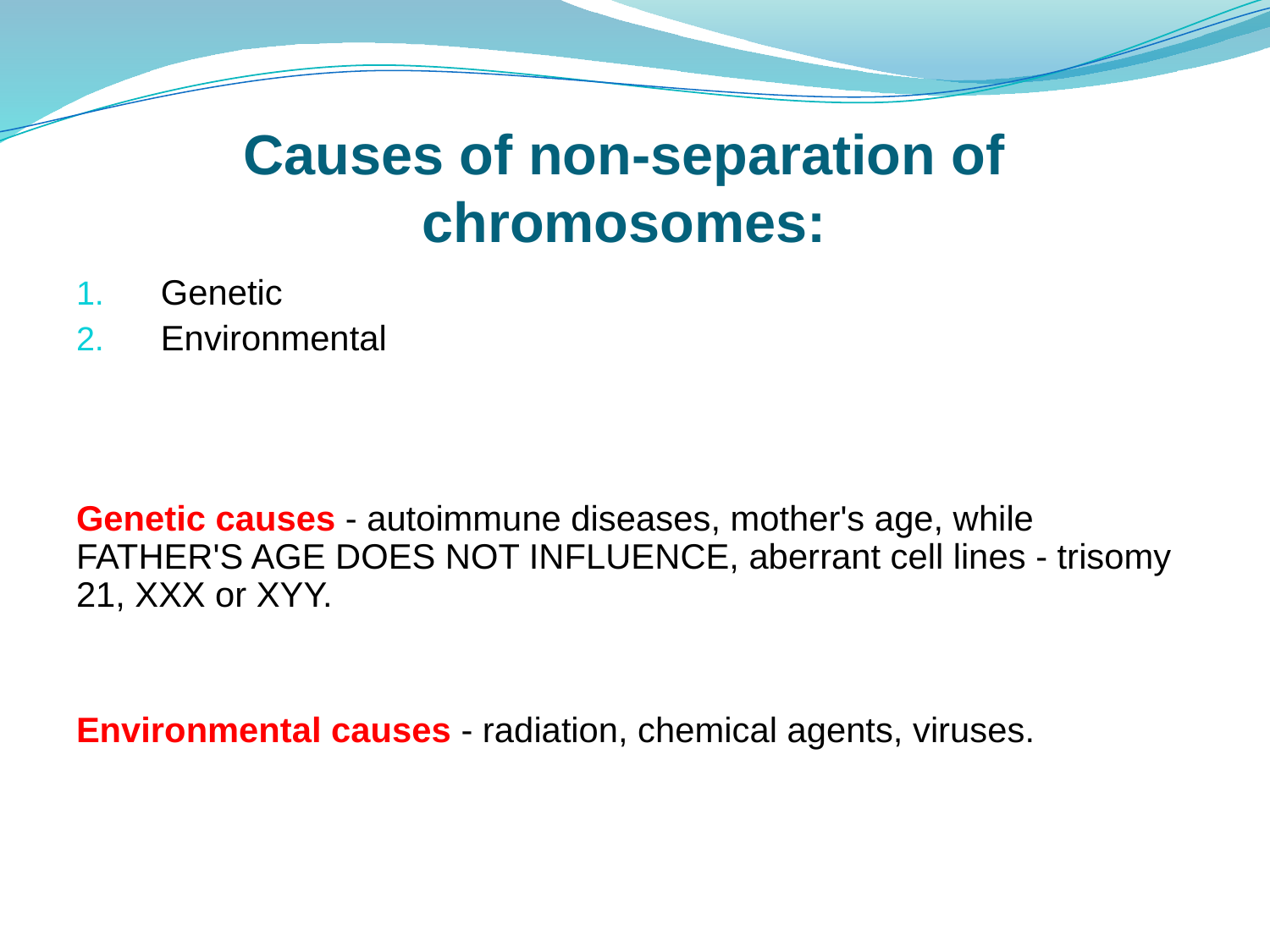

# Causes of non-separation of chromosomes:
Genetic
Environmental

Genetic causes - autoimmune diseases, mother's age, while FATHER'S AGE DOES NOT INFLUENCE, aberrant cell lines - trisomy 21, XXX or XYY.

Environmental causes - radiation, chemical agents, viruses.